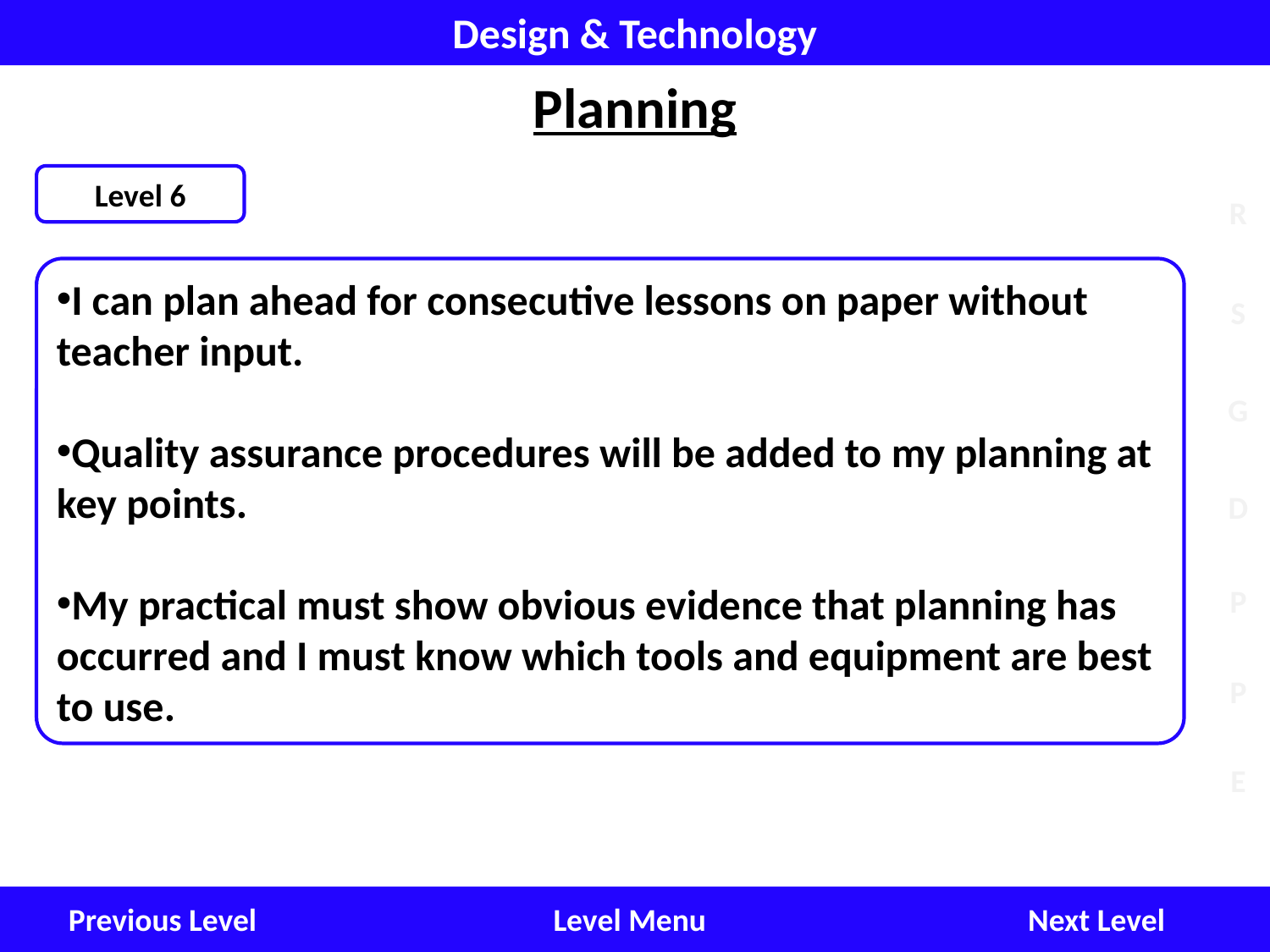

Design & Technology
Planning
Level 6
I can plan ahead for consecutive lessons on paper without teacher input.

Quality assurance procedures will be added to my planning at key points.

My practical must show obvious evidence that planning has occurred and I must know which tools and equipment are best to use.

Next Level
Level Menu
Previous Level